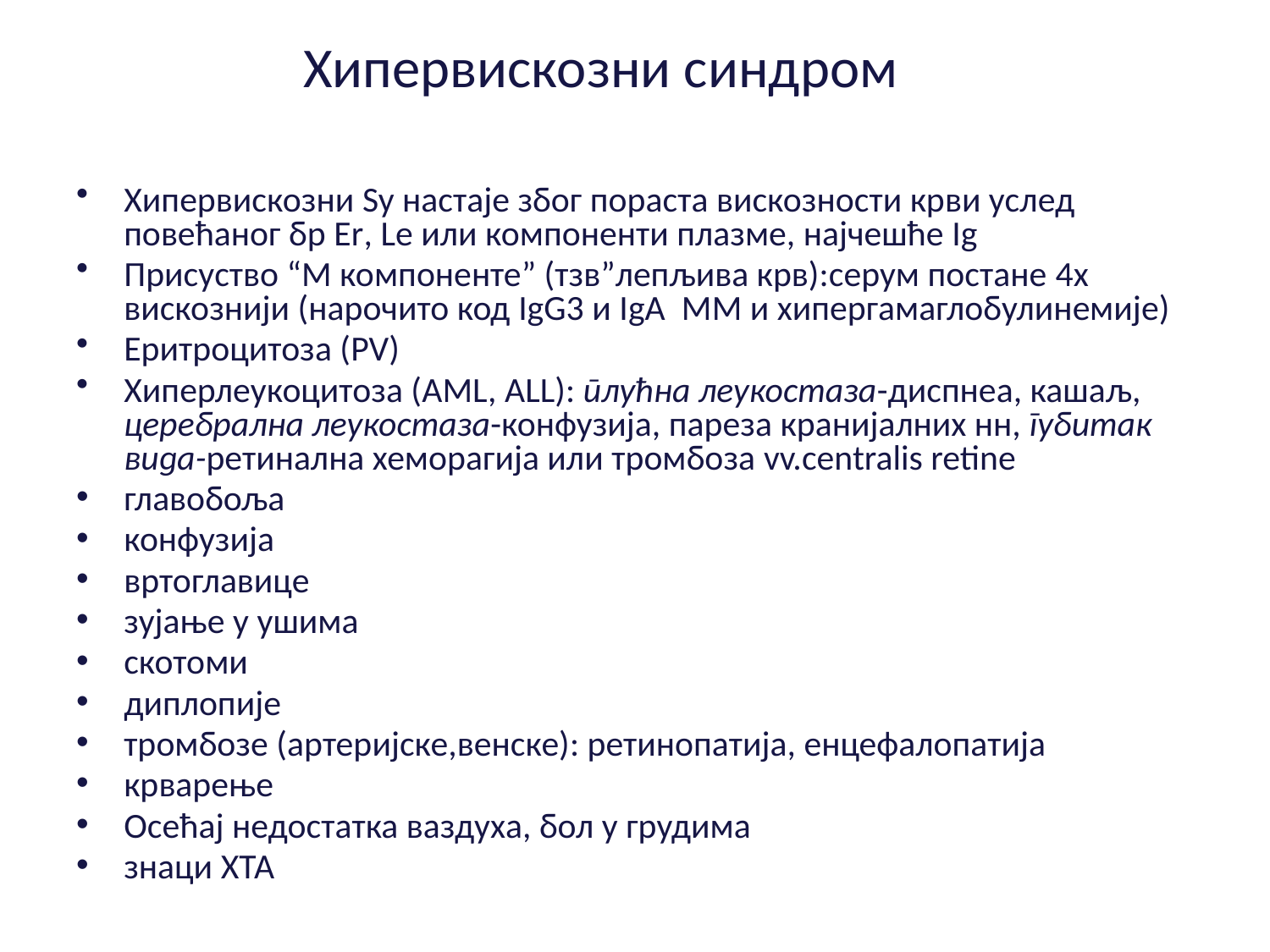

# Хипервискозни синдром
Хипервискозни Sy настаје због пораста вискозности крви услед повећаног бр Еr, Le или компоненти плазме, најчешће Ig
Присуство “М компоненте” (тзв”лепљива крв):серум постане 4x вискознији (нарочито код IgG3 и IgA  ММ и хипергамаглобулинемије)
Еритроцитоза (PV)
Хиперлеукоцитоза (АML, ALL): плућна леукостаза-диспнеа, кашаљ, церебрална леукостаза-конфузија, пареза кранијалних нн, губитак вида-ретинална хеморагија или тромбоза vv.centralis retine
главобоља
конфузија
вртоглавице
зујање у ушима
скотоми
диплопије
тромбозе (артеријске,венске): ретинопатија, енцефалопатија
крварење
Осећај недостатка ваздуха, бол у грудима
знаци ХТА